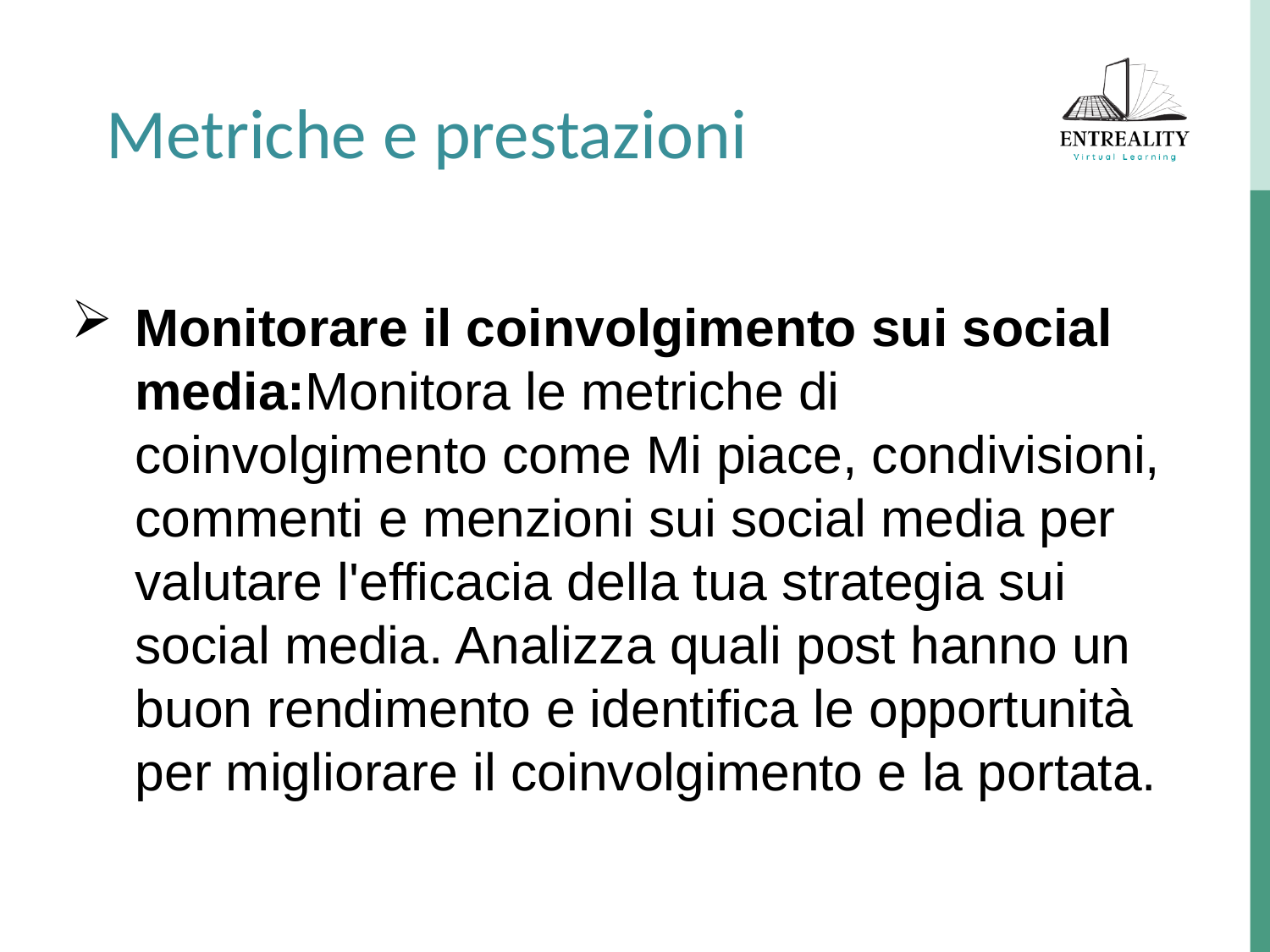

Metriche e prestazioni

Monitorare il coinvolgimento sui social media:Monitora le metriche di coinvolgimento come Mi piace, condivisioni, commenti e menzioni sui social media per valutare l'efficacia della tua strategia sui social media. Analizza quali post hanno un buon rendimento e identifica le opportunità per migliorare il coinvolgimento e la portata.